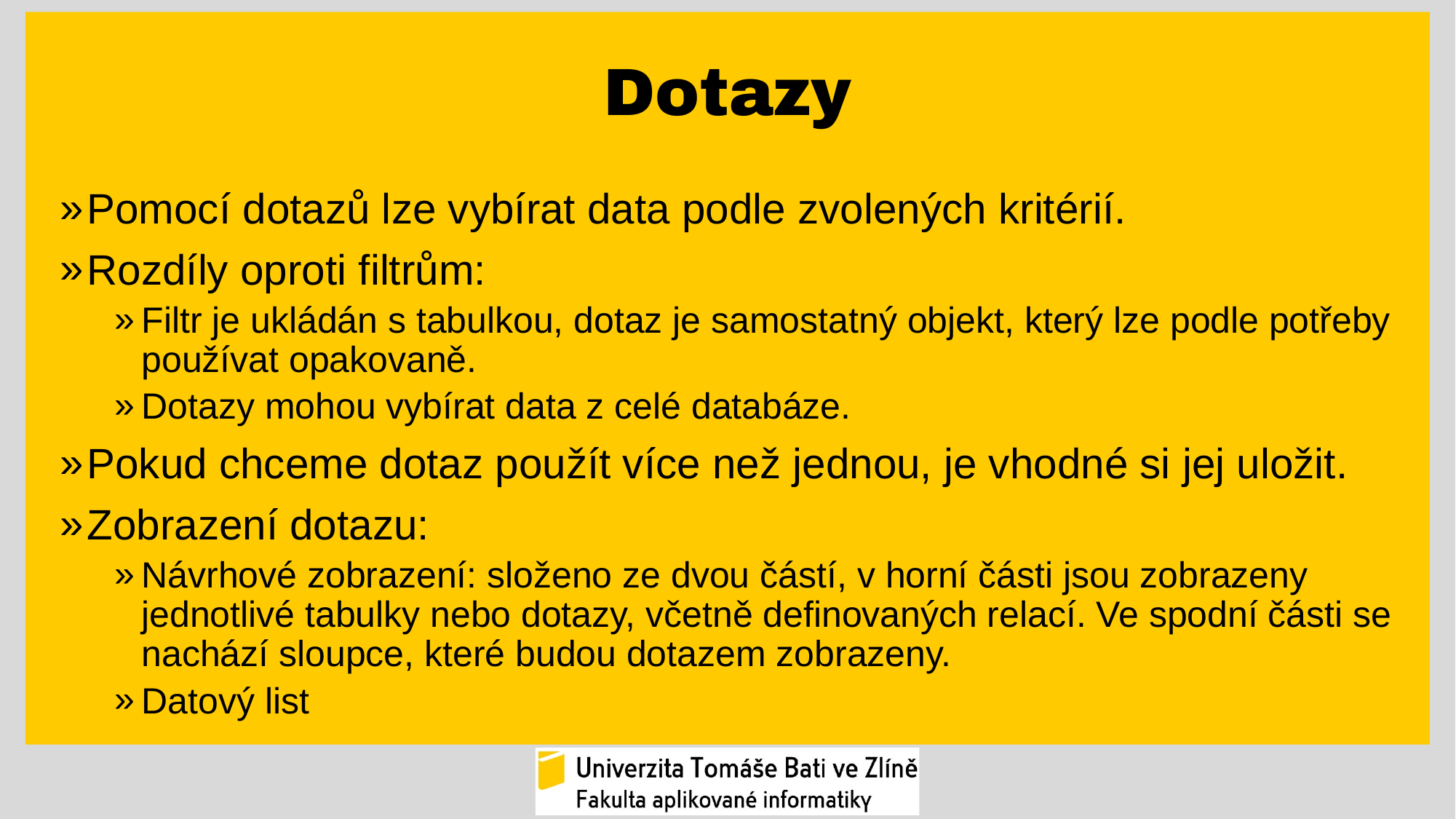

# Dotazy
Pomocí dotazů lze vybírat data podle zvolených kritérií.
Rozdíly oproti filtrům:
Filtr je ukládán s tabulkou, dotaz je samostatný objekt, který lze podle potřeby používat opakovaně.
Dotazy mohou vybírat data z celé databáze.
Pokud chceme dotaz použít více než jednou, je vhodné si jej uložit.
Zobrazení dotazu:
Návrhové zobrazení: složeno ze dvou částí, v horní části jsou zobrazeny jednotlivé tabulky nebo dotazy, včetně definovaných relací. Ve spodní části se nachází sloupce, které budou dotazem zobrazeny.
Datový list